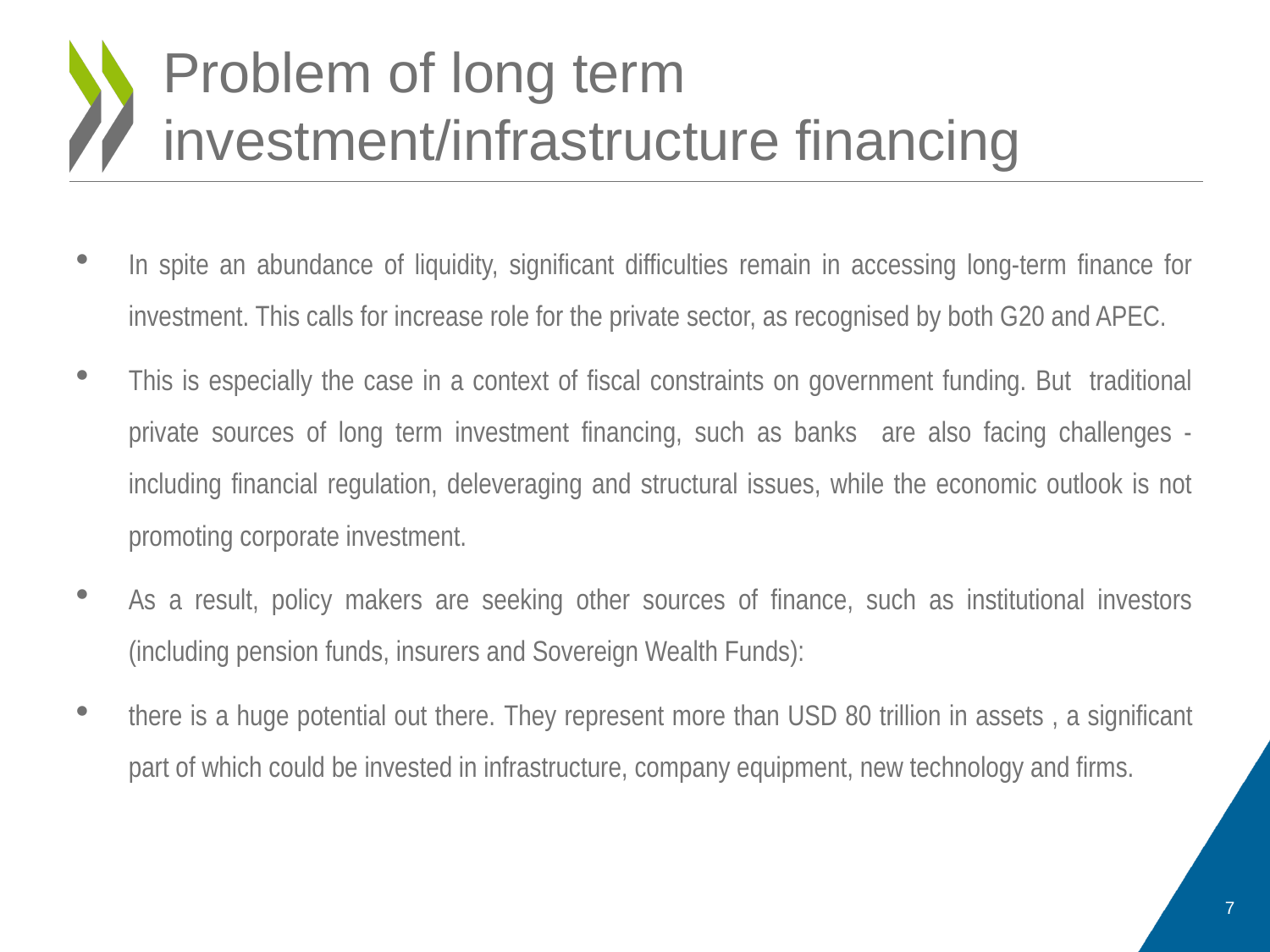

# Problem of long term investment/infrastructure financing
In spite an abundance of liquidity, significant difficulties remain in accessing long-term finance for investment. This calls for increase role for the private sector, as recognised by both G20 and APEC.
This is especially the case in a context of fiscal constraints on government funding. But  traditional private sources of long term investment financing, such as banks  are also facing challenges - including financial regulation, deleveraging and structural issues, while the economic outlook is not promoting corporate investment.
As a result, policy makers are seeking other sources of finance, such as institutional investors (including pension funds, insurers and Sovereign Wealth Funds):
there is a huge potential out there. They represent more than USD 80 trillion in assets , a significant part of which could be invested in infrastructure, company equipment, new technology and firms.

7